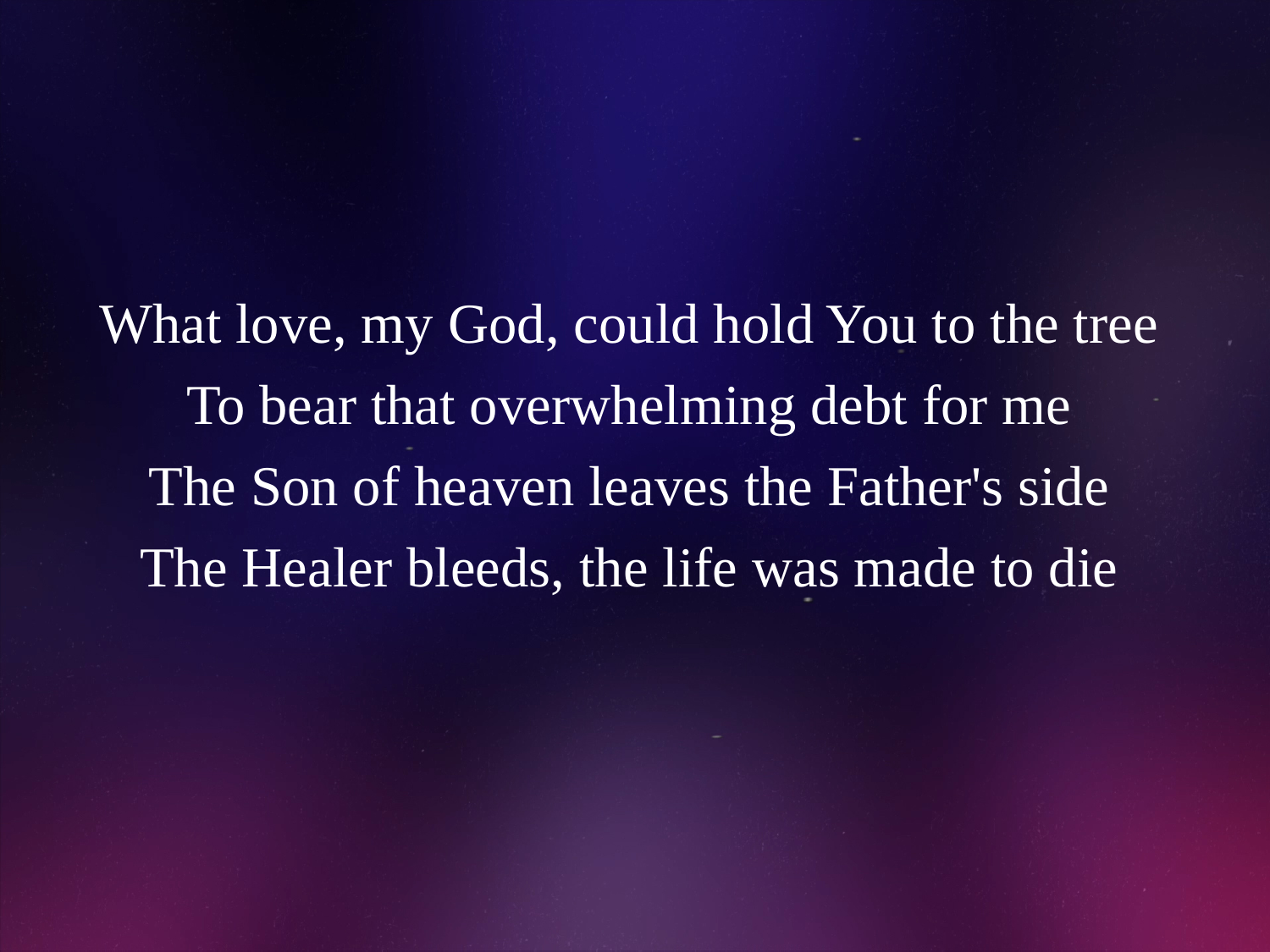

# What love, my God, could hold You to the tree To bear that overwhelming debt for me The Son of heaven leaves the Father's side The Healer bleeds, the life was made to die